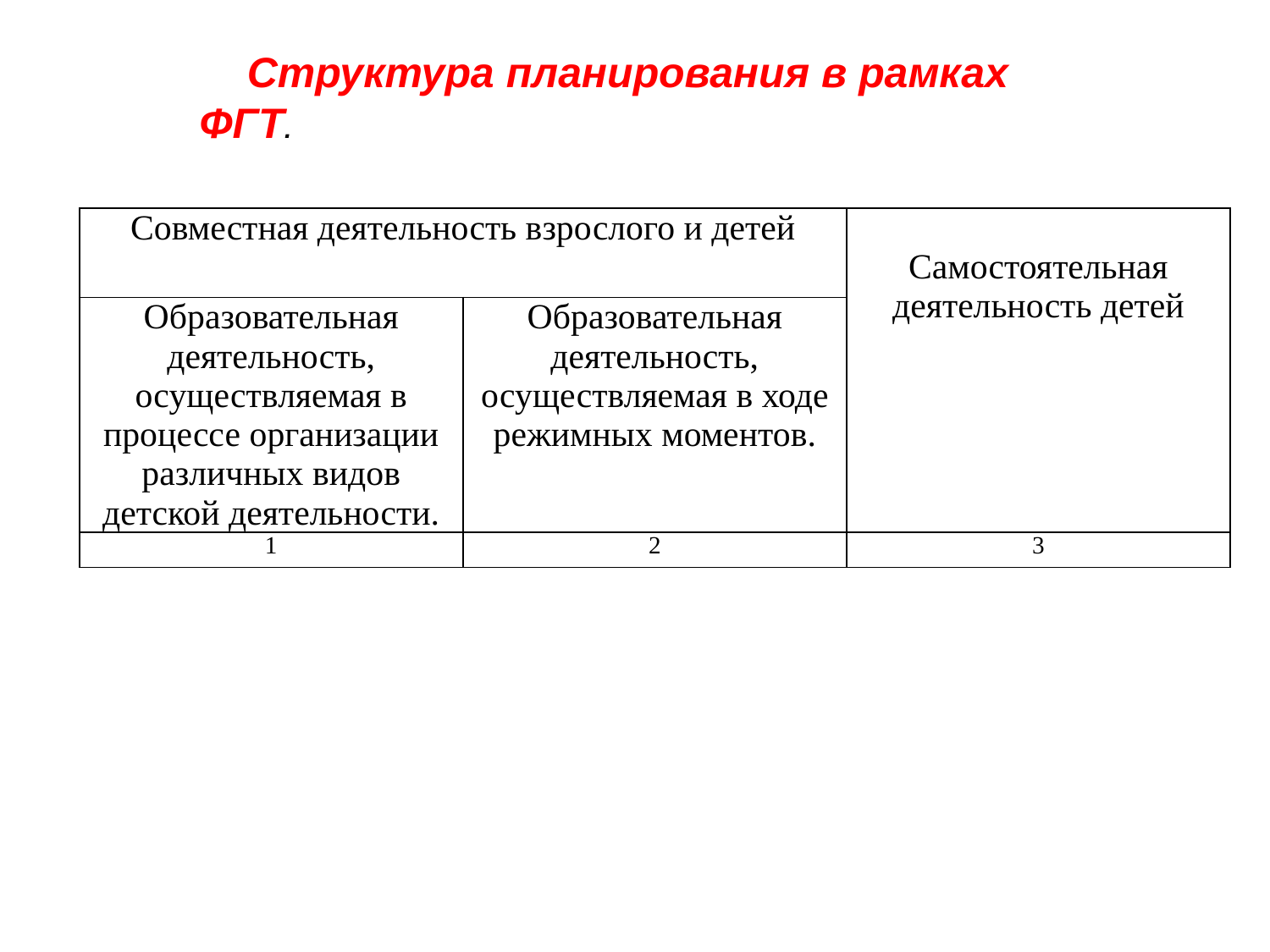

Структура планирования в рамках ФГТ.

| Совместная деятельность взрослого и детей |  | Самостоятельная деятельность детей |
| --- | --- | --- |
| Образовательная деятельность, осуществляемая в процессе организации различных видов детской деятельности. | Образовательная деятельность, осуществляемая в ходе режимных моментов. |  |
| 1 | 2 | 3 |